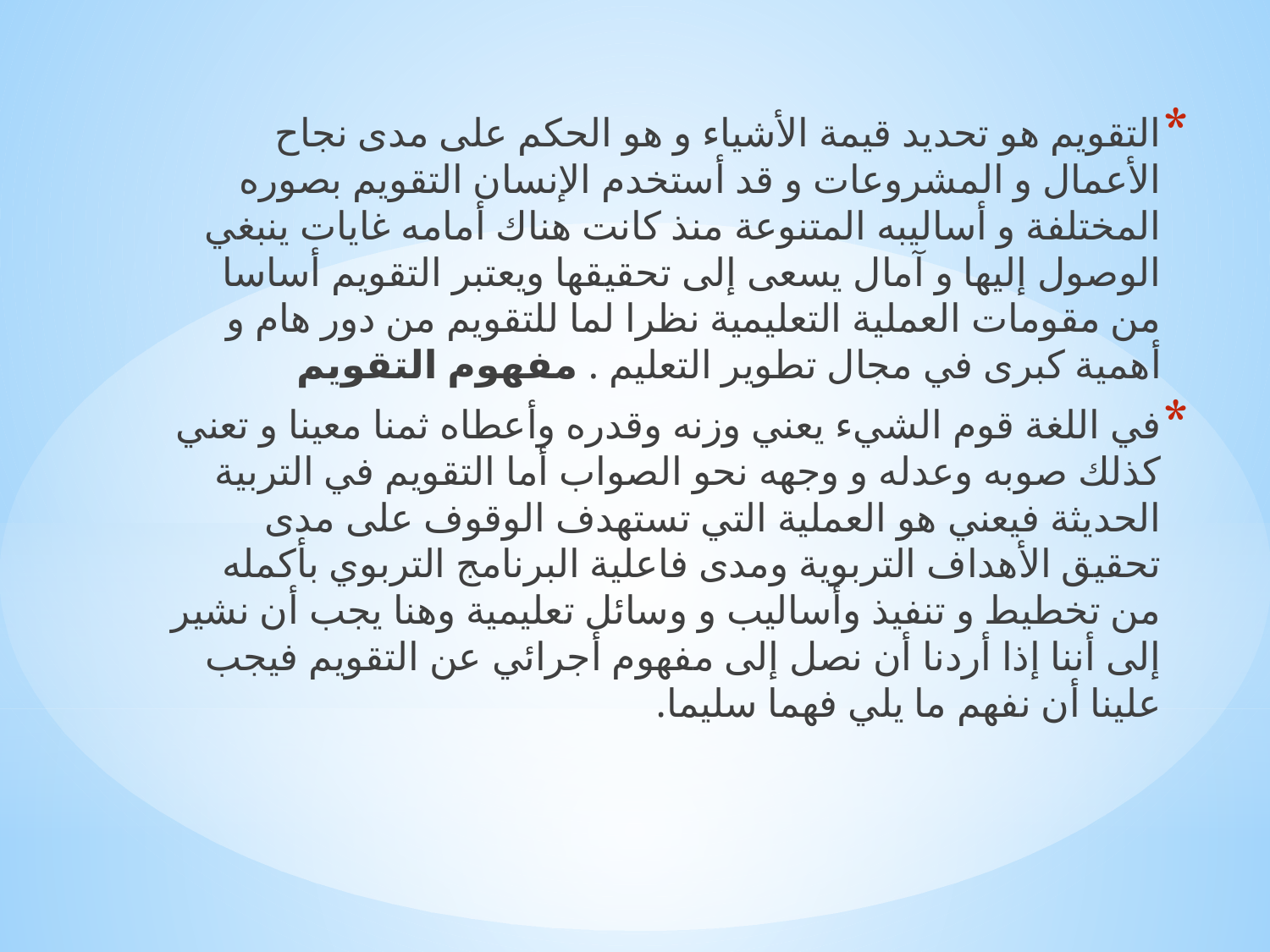

التقويم هو تحديد قيمة الأشياء و هو الحكم على مدى نجاح الأعمال و المشروعات و قد أستخدم الإنسان التقويم بصوره المختلفة و أساليبه المتنوعة منذ كانت هناك أمامه غايات ينبغي الوصول إليها و آمال يسعى إلى تحقيقها ويعتبر التقويم أساسا من مقومات العملية التعليمية نظرا لما للتقويم من دور هام و أهمية كبرى في مجال تطوير التعليم . مفهوم التقويم
في اللغة قوم الشيء يعني وزنه وقدره وأعطاه ثمنا معينا و تعني كذلك صوبه وعدله و وجهه نحو الصواب أما التقويم في التربية الحديثة فيعني هو العملية التي تستهدف الوقوف على مدى تحقيق الأهداف التربوية ومدى فاعلية البرنامج التربوي بأكمله من تخطيط و تنفيذ وأساليب و وسائل تعليمية وهنا يجب أن نشير إلى أننا إذا أردنا أن نصل إلى مفهوم أجرائي عن التقويم فيجب علينا أن نفهم ما يلي فهما سليما.